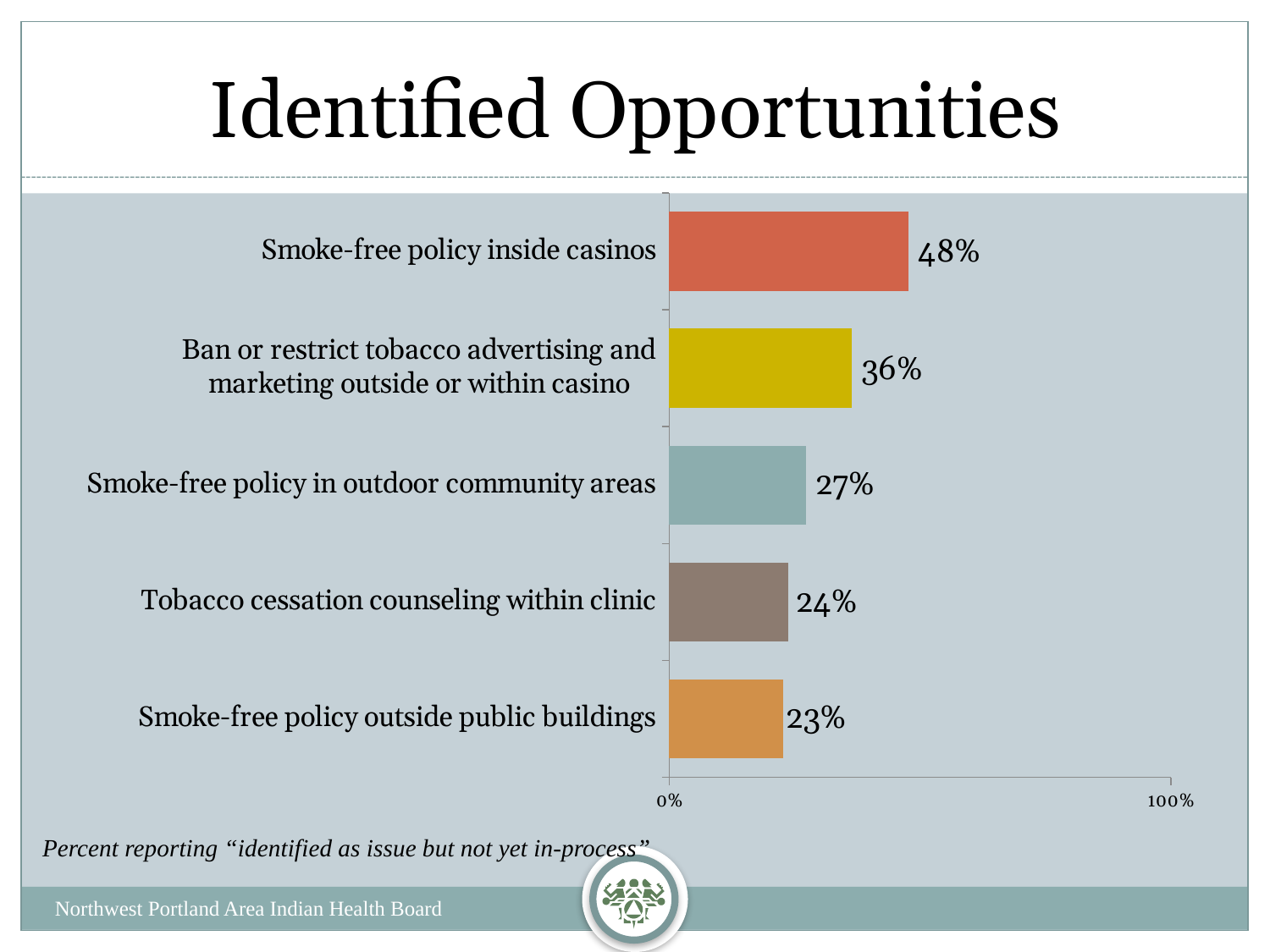

# Identified Opportunities

### Chart

| Category | In-place |
|---|---|
| Smoke-free policy outside public buildings | 0.22727272727272727 |
| Tobacco cessation counseling within clinic | 0.23809523809523808 |
| Smoke-free policy in outdoor community areas | 0.2727272727272727 |
| Ban or restrict tobacco advertising and marketing outside or within casino | 0.36363636363636365 |
| Smoke-free policy inside casinos | 0.47619047619047616 |
Percent reporting “identified as issue but not yet in-process”
Northwest Portland Area Indian Health Board